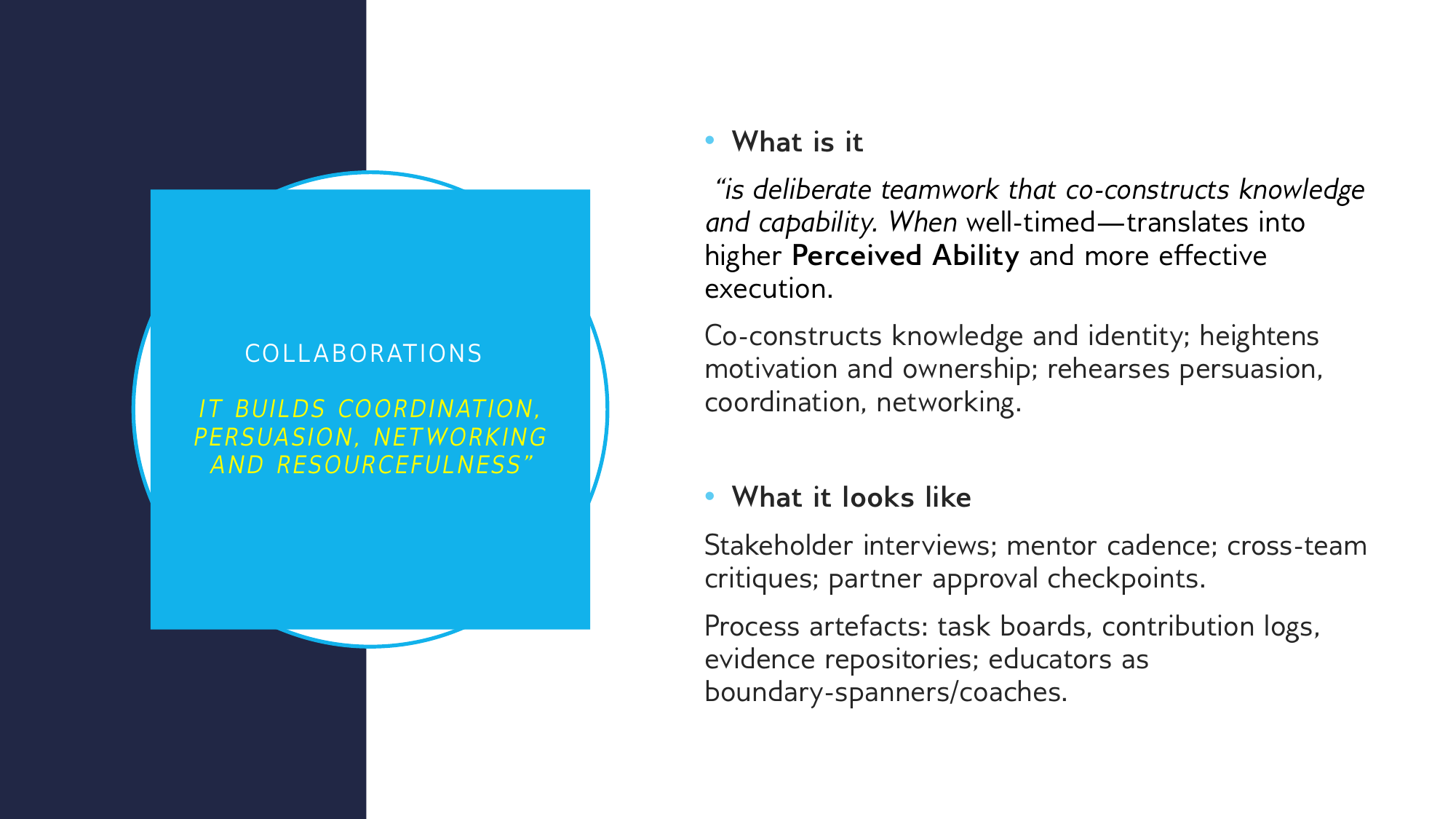

What is it
 “is deliberate teamwork that co-constructs knowledge and capability. When well-timed—translates into higher Perceived Ability and more effective execution.
Co‑constructs knowledge and identity; heightens motivation and ownership; rehearses persuasion, coordination, networking.

What it looks like
Stakeholder interviews; mentor cadence; cross‑team critiques; partner approval checkpoints.
Process artefacts: task boards, contribution logs, evidence repositories; educators as boundary‑spanners/coaches.

# Collaborations It builds coordination, persuasion, networking and resourcefulness”